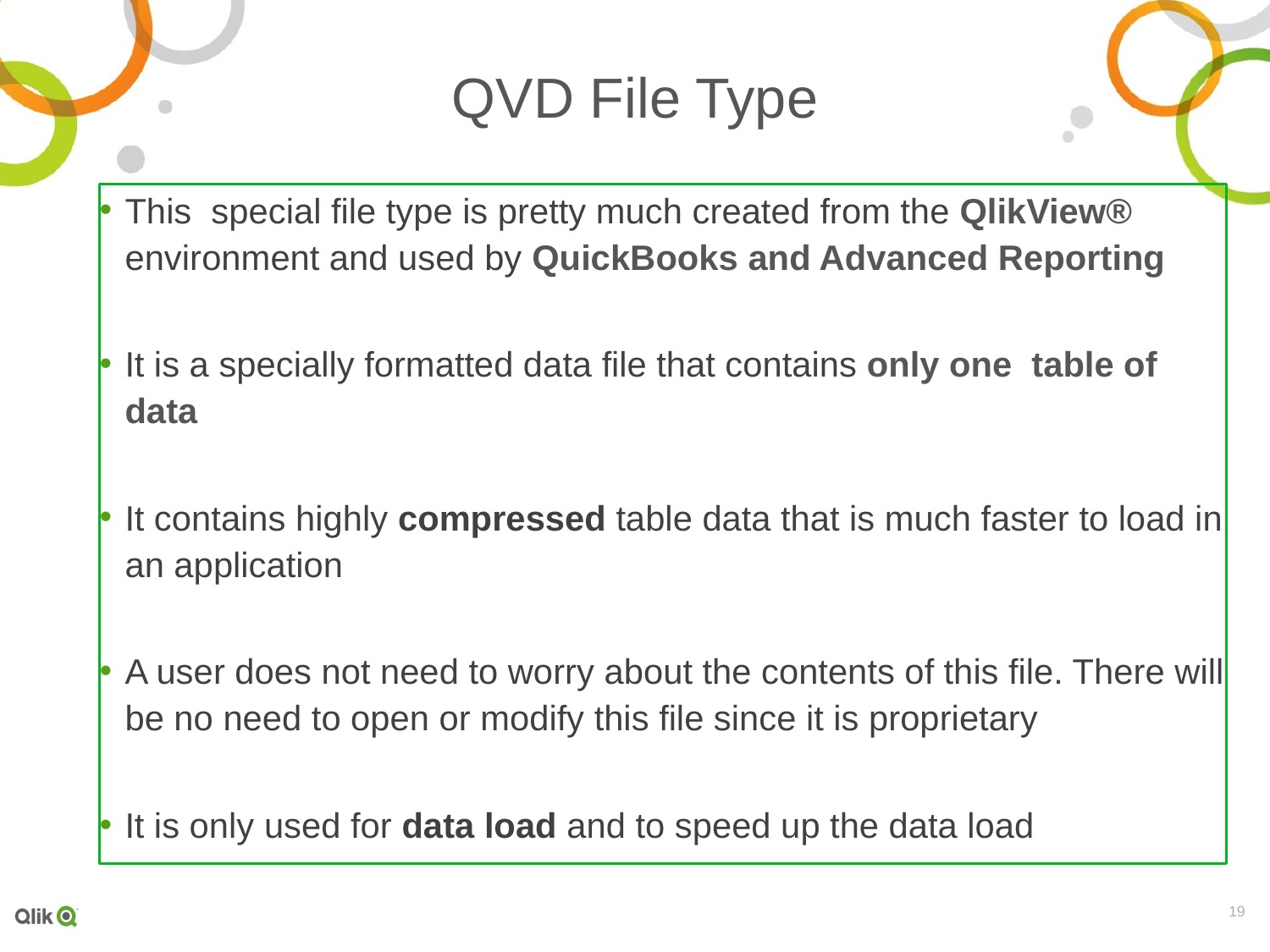

# QVD File Type
This  special file type is pretty much created from the QlikView® environment and used by QuickBooks and Advanced Reporting

It is a specially formatted data file that contains only one  table of data

It contains highly compressed table data that is much faster to load in an application

A user does not need to worry about the contents of this file. There will be no need to open or modify this file since it is proprietary

It is only used for data load and to speed up the data load